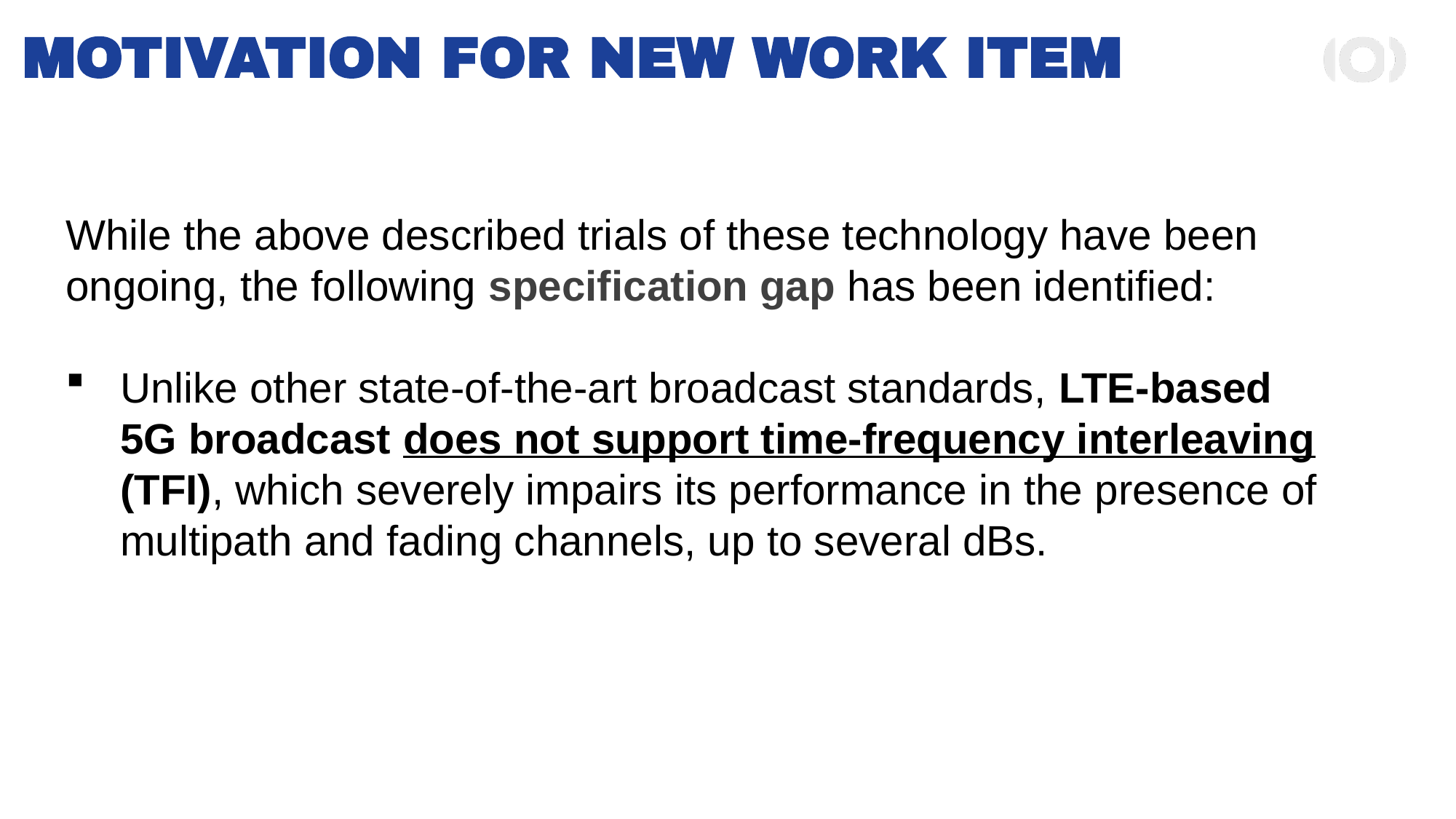

Motivation for new work item
While the above described trials of these technology have been ongoing, the following specification gap has been identified:

Unlike other state-of-the-art broadcast standards, LTE-based 5G broadcast does not support time-frequency interleaving (TFI), which severely impairs its performance in the presence of multipath and fading channels, up to several dBs.